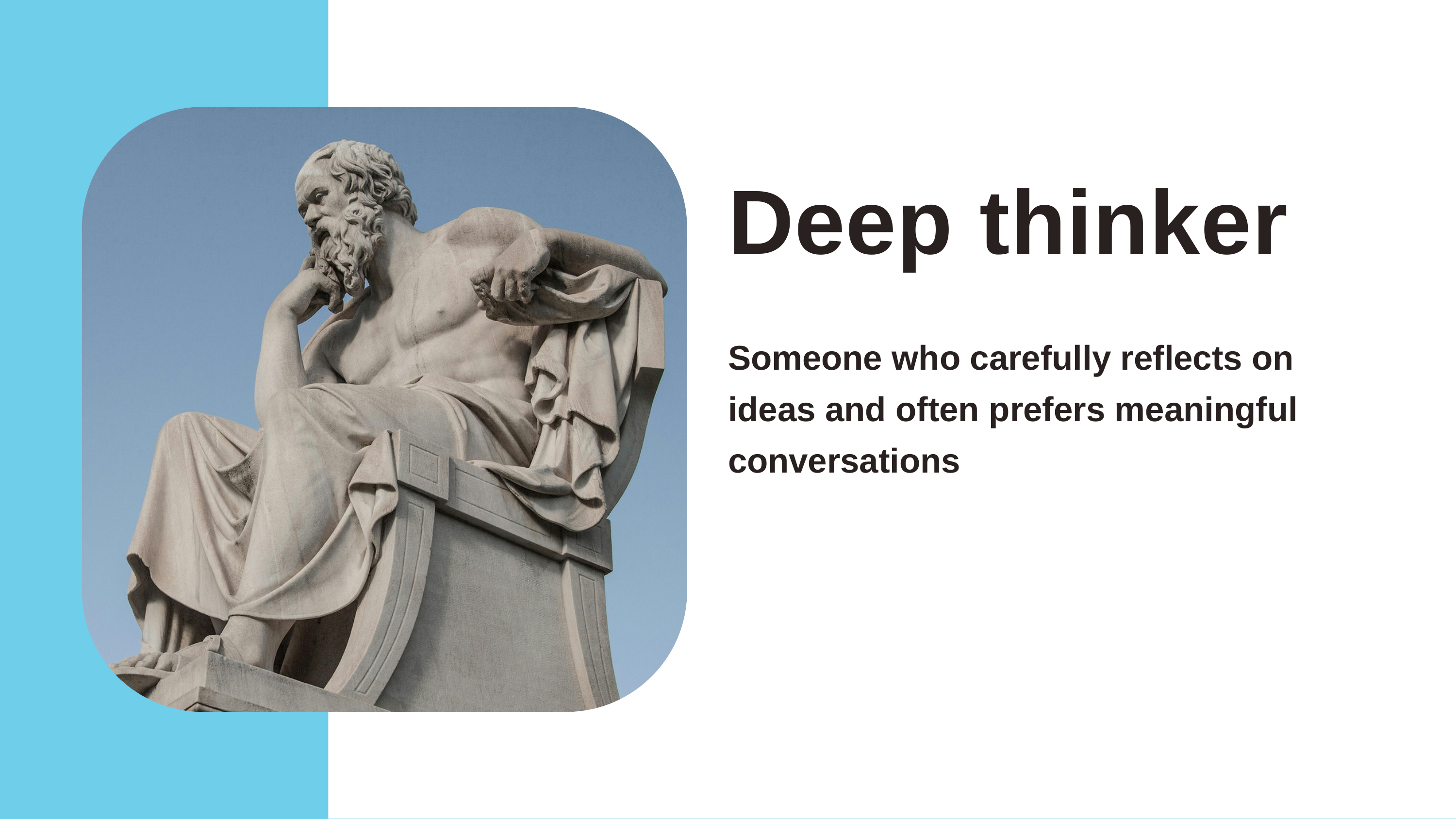

Deep thinker
Someone who carefully reflects on ideas and often prefers meaningful conversations